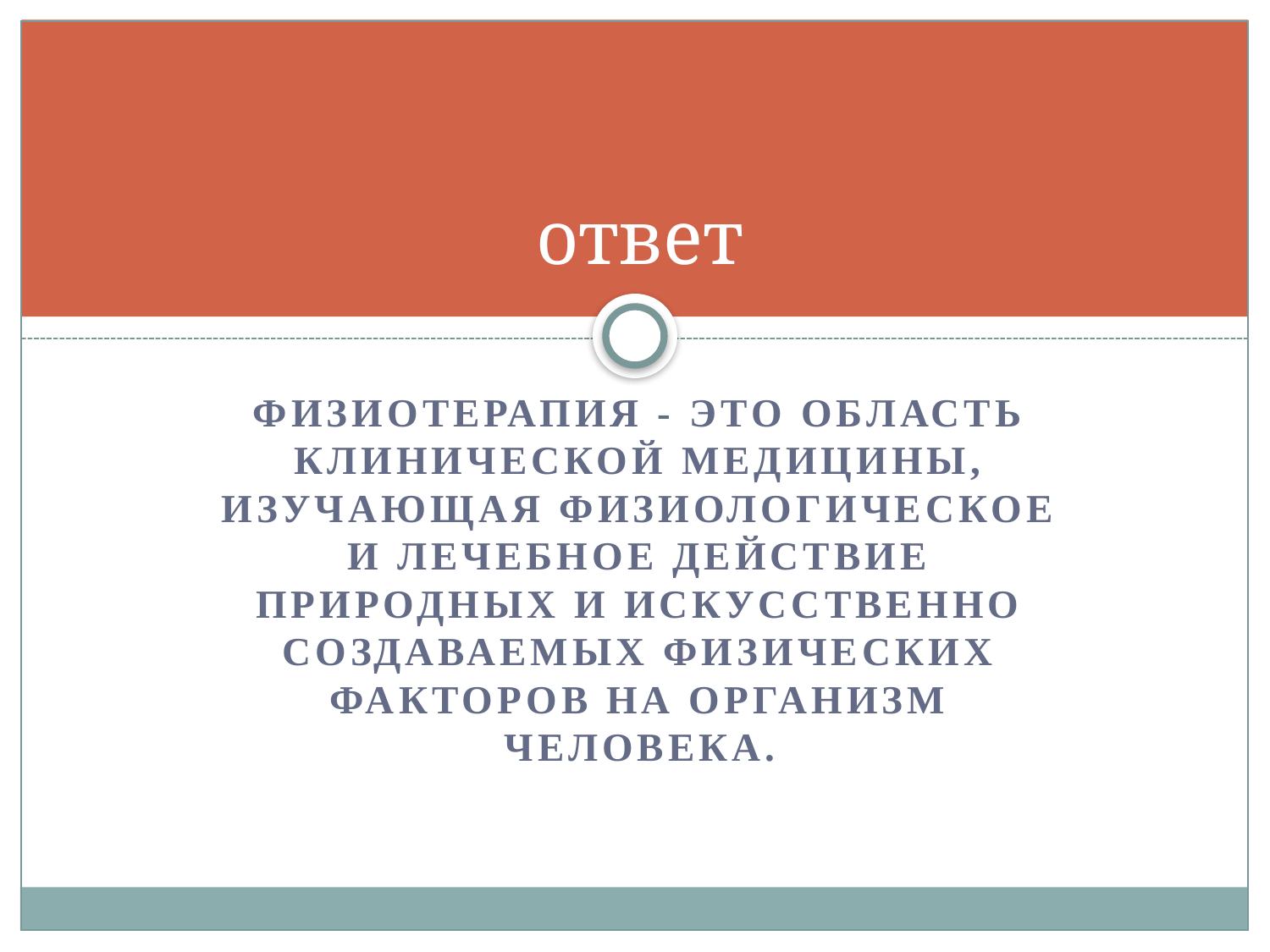

# ответ
Физиотерапия - это область клинической медицины, изучающая физиологическое и лечебное действие природных и искусственно создаваемых физических факторов на организм человека.